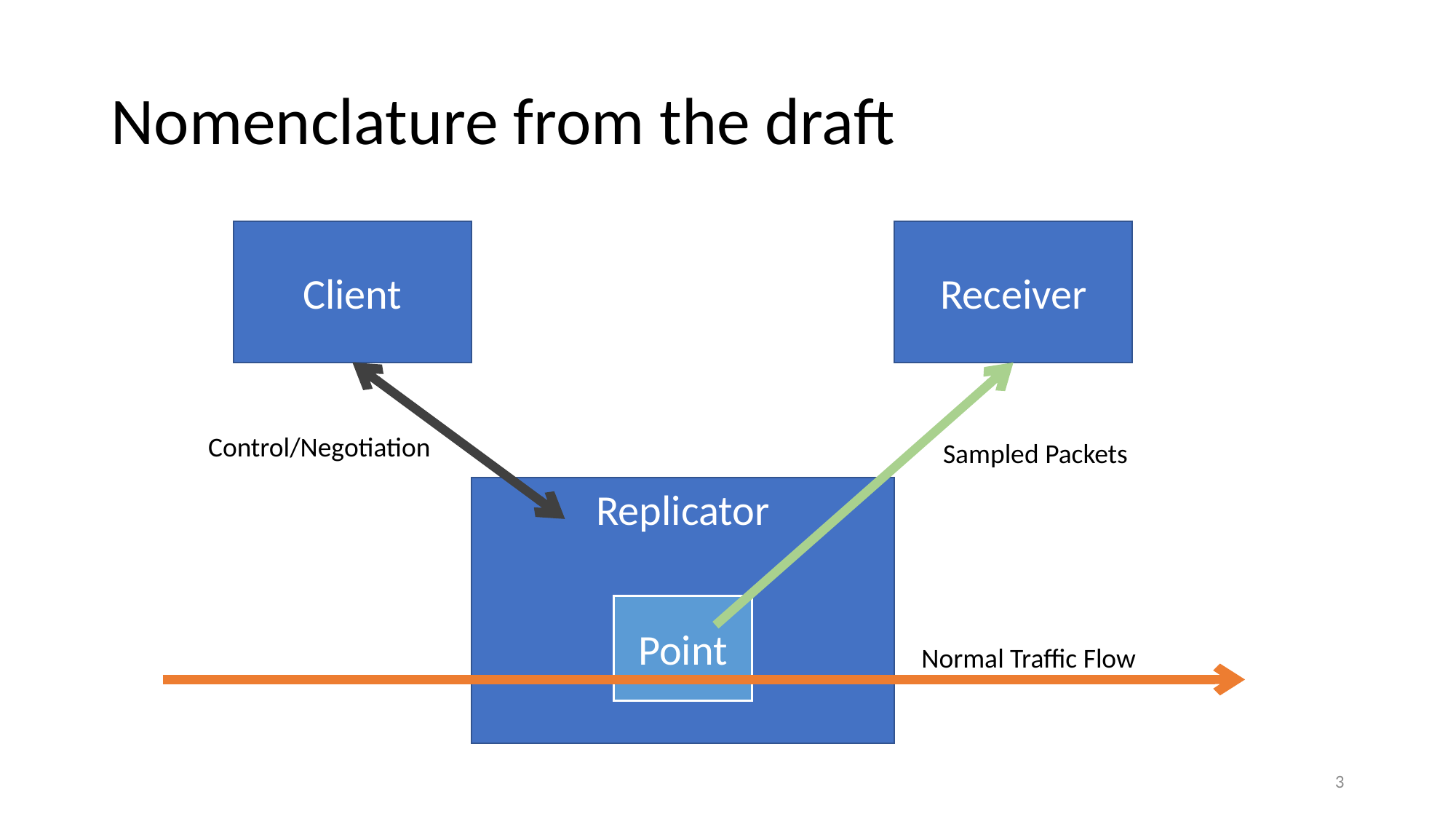

# Nomenclature from the draft
Client
Receiver
Control/Negotiation
Sampled Packets
Replicator
Point
Normal Traffic Flow
3